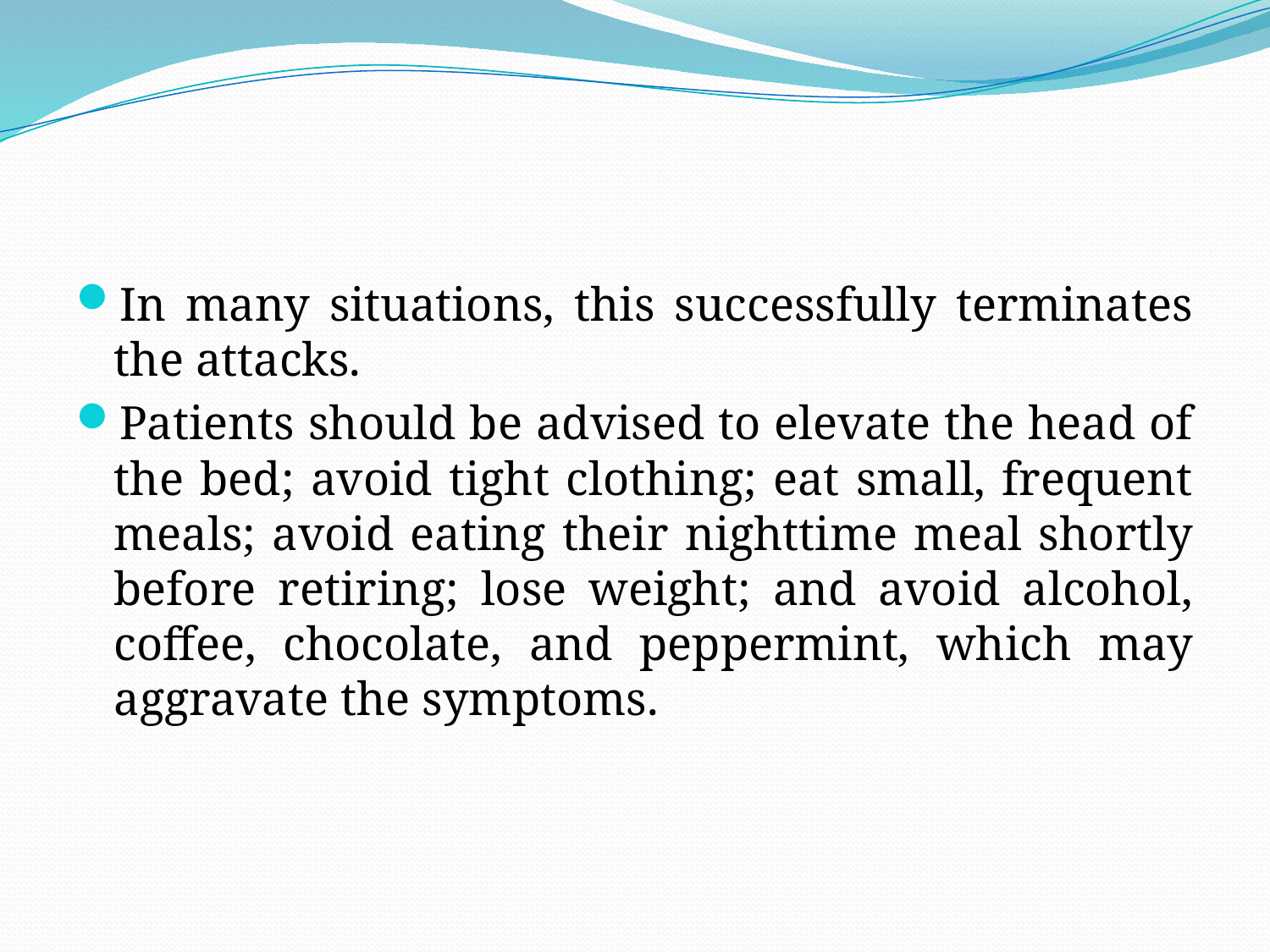

#
In many situations, this successfully terminates the attacks.
Patients should be advised to elevate the head of the bed; avoid tight clothing; eat small, frequent meals; avoid eating their nighttime meal shortly before retiring; lose weight; and avoid alcohol, coffee, chocolate, and peppermint, which may aggravate the symptoms.